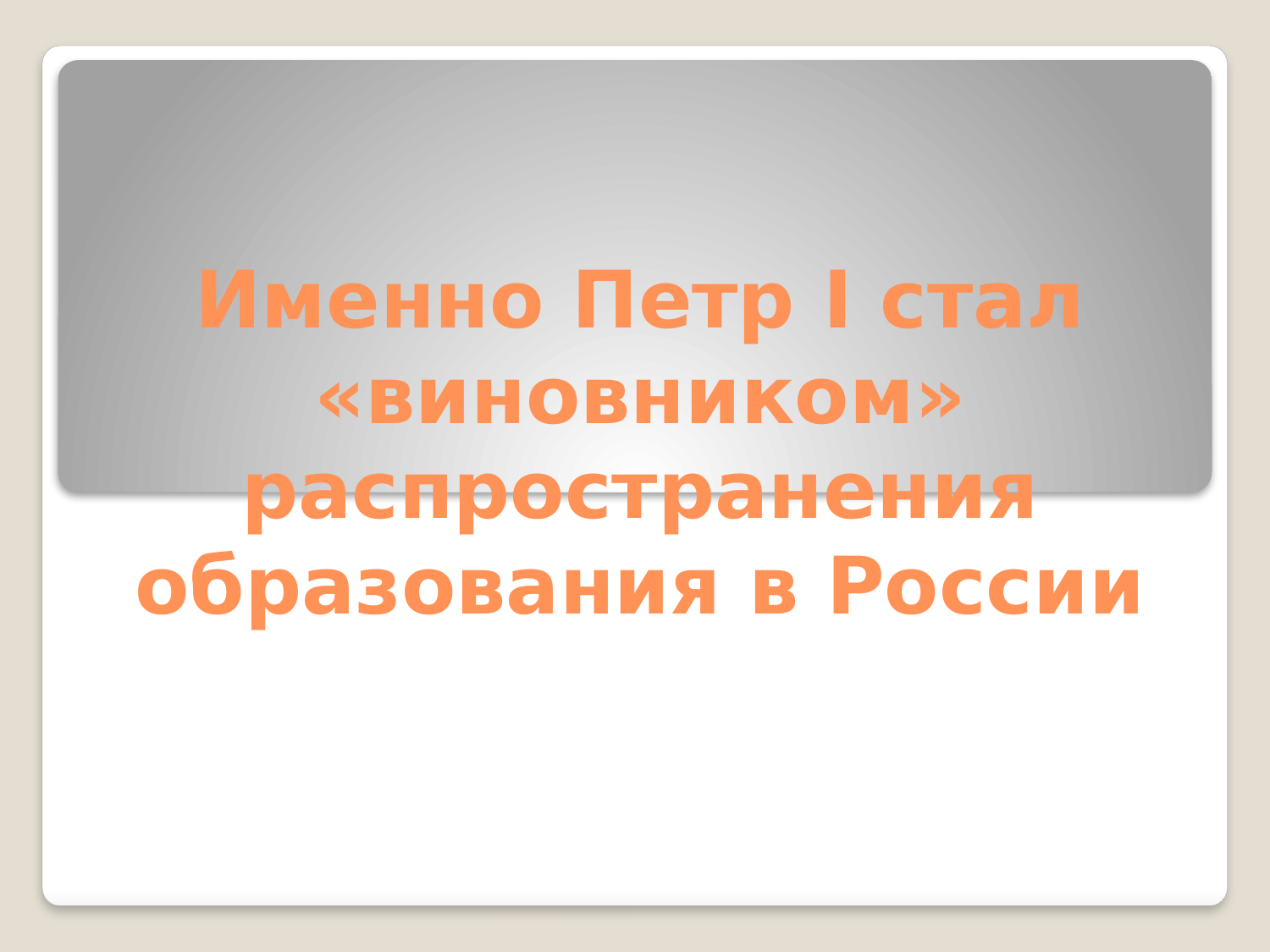

# Именно Петр I стал «виновником» распространения образования в России